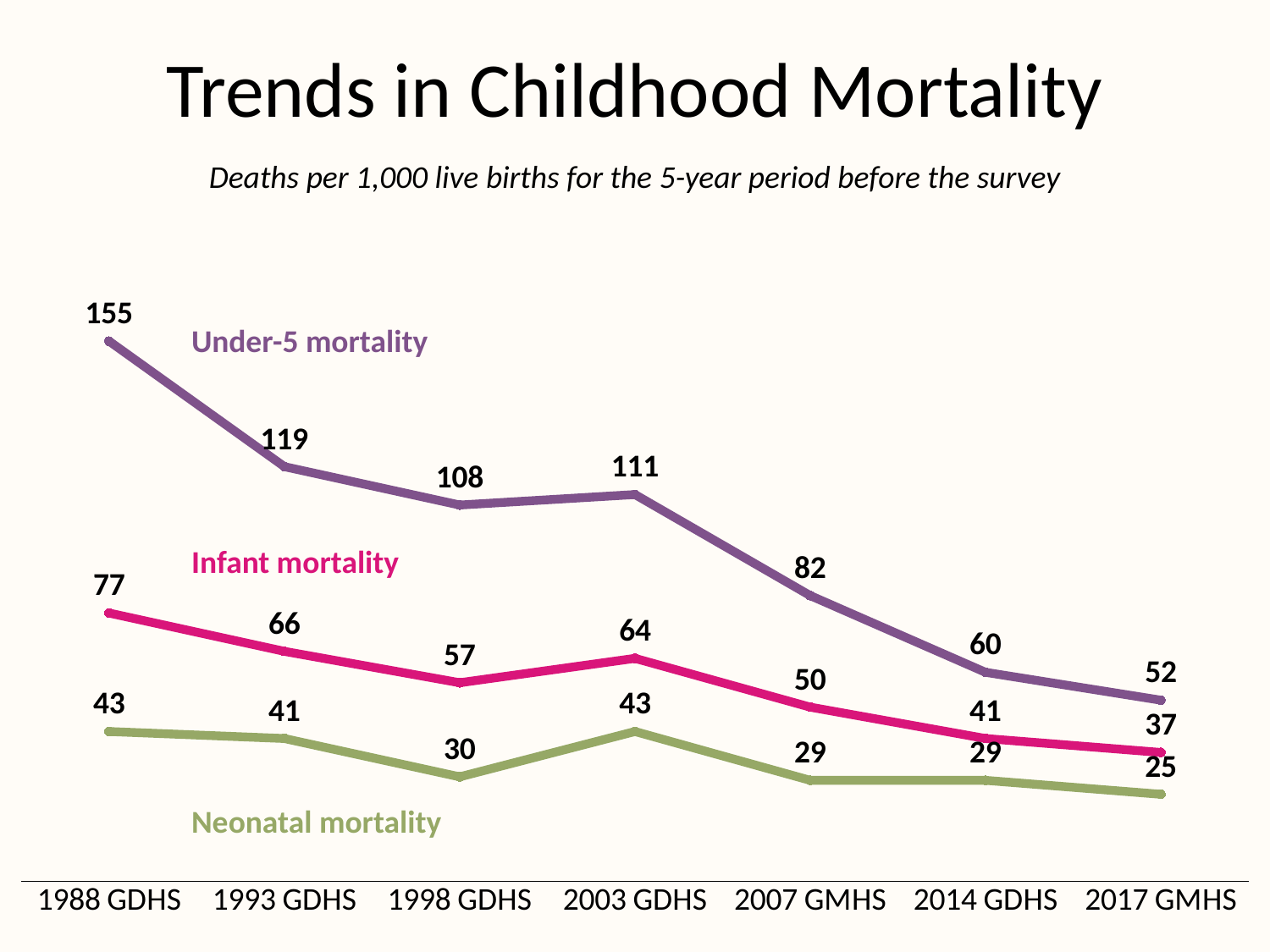

# Trends in Childhood Mortality
Deaths per 1,000 live births for the 5-year period before the survey

### Chart

| Category | Neonatal mortality | Infant mortality | Under-5 mortality |
|---|---|---|---|
| 1988 GDHS | 43.0 | 77.0 | 155.0 |
| 1993 GDHS | 41.0 | 66.0 | 119.0 |
| 1998 GDHS | 30.0 | 57.0 | 108.0 |
| 2003 GDHS | 43.0 | 64.0 | 111.0 |
| 2007 GMHS | 29.0 | 50.0 | 82.0 |
| 2014 GDHS | 29.0 | 41.0 | 60.0 |
| 2017 GMHS | 25.0 | 37.0 | 52.0 |
Under-5 mortality
Infant mortality
Neonatal mortality